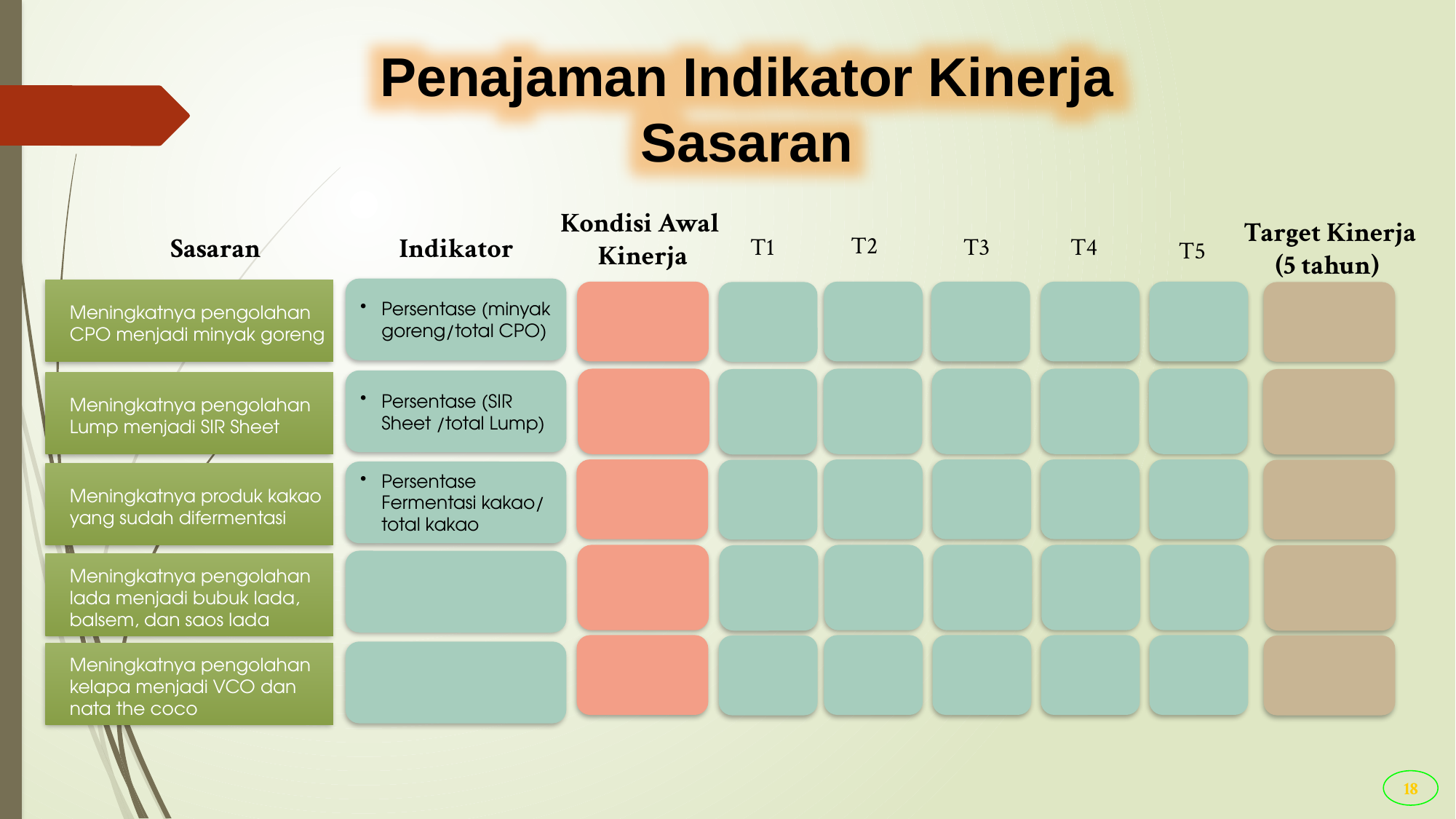

Penajaman Indikator Kinerja Sasaran
Kondisi Awal
Kinerja
Target Kinerja
(5 tahun)
T2
Sasaran
Indikator
T3
T4
T1
T5
Persentase (minyak goreng/total CPO)
Meningkatnya pengolahan CPO menjadi minyak goreng

Persentase (SIR Sheet /total Lump)
Meningkatnya pengolahan Lump menjadi SIR Sheet

Persentase Fermentasi kakao/ total kakao
Meningkatnya produk kakao yang sudah difermentasi

Meningkatnya pengolahan lada menjadi bubuk lada, balsem, dan saos lada

Meningkatnya pengolahan kelapa menjadi VCO dan nata the coco